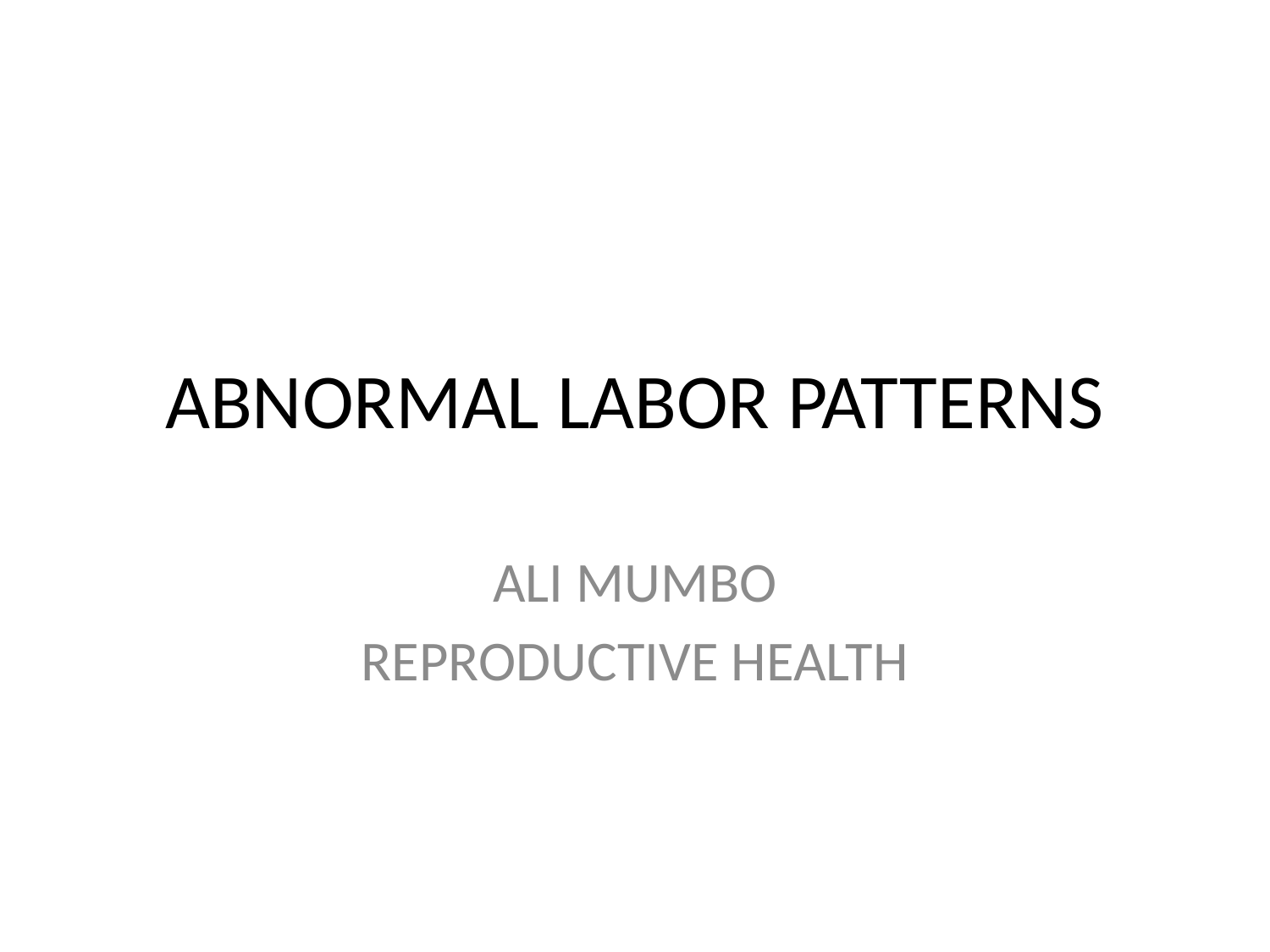

# ABNORMAL LABOR PATTERNS
ALI MUMBO
REPRODUCTIVE HEALTH